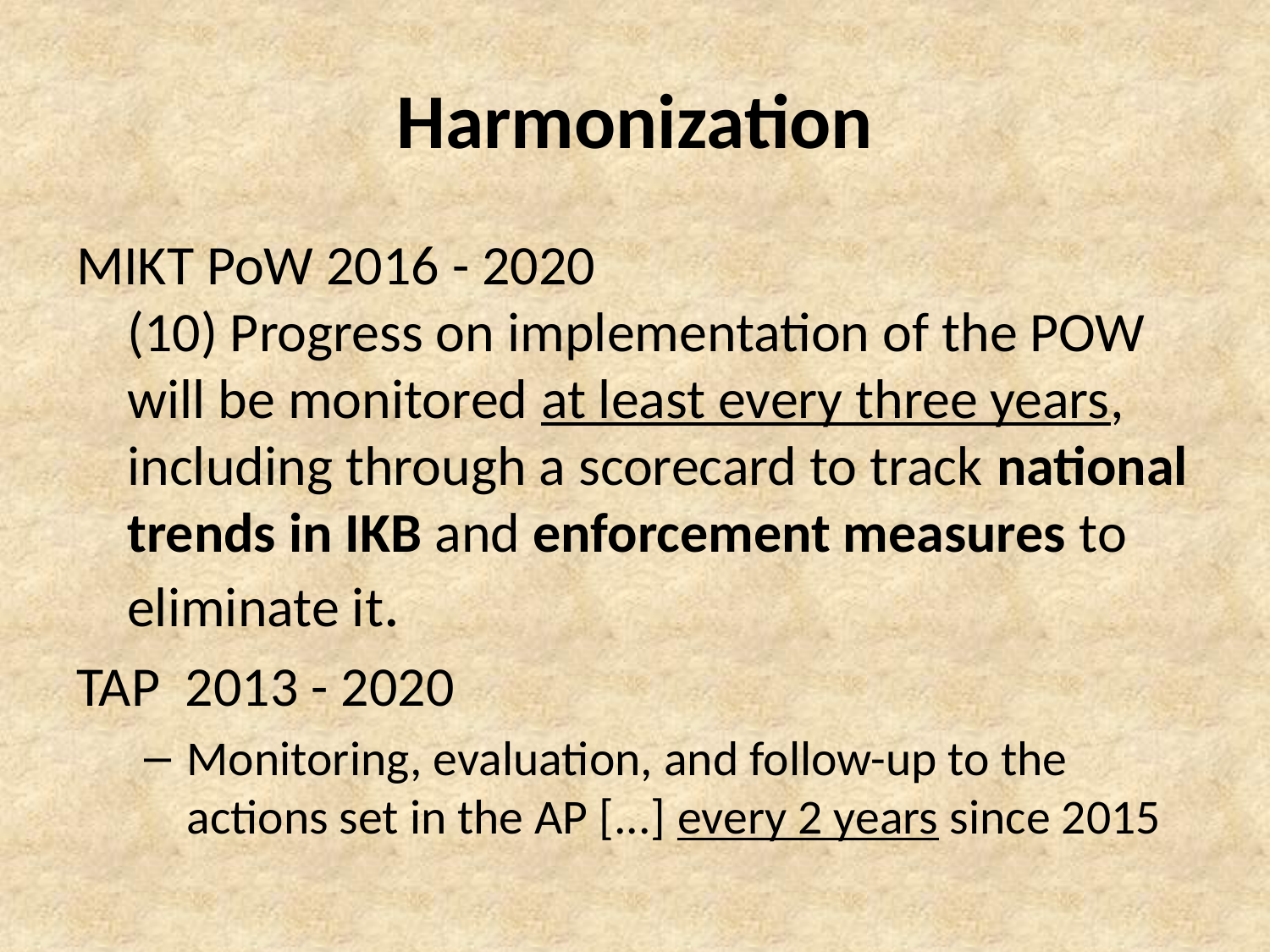

# Harmonization
MIKT PoW 2016 - 2020
(10) Progress on implementation of the POW will be monitored at least every three years, including through a scorecard to track national trends in IKB and enforcement measures to eliminate it.
TAP  2013 - 2020
Monitoring, evaluation, and follow-up to the actions set in the AP [...] every 2 years since 2015